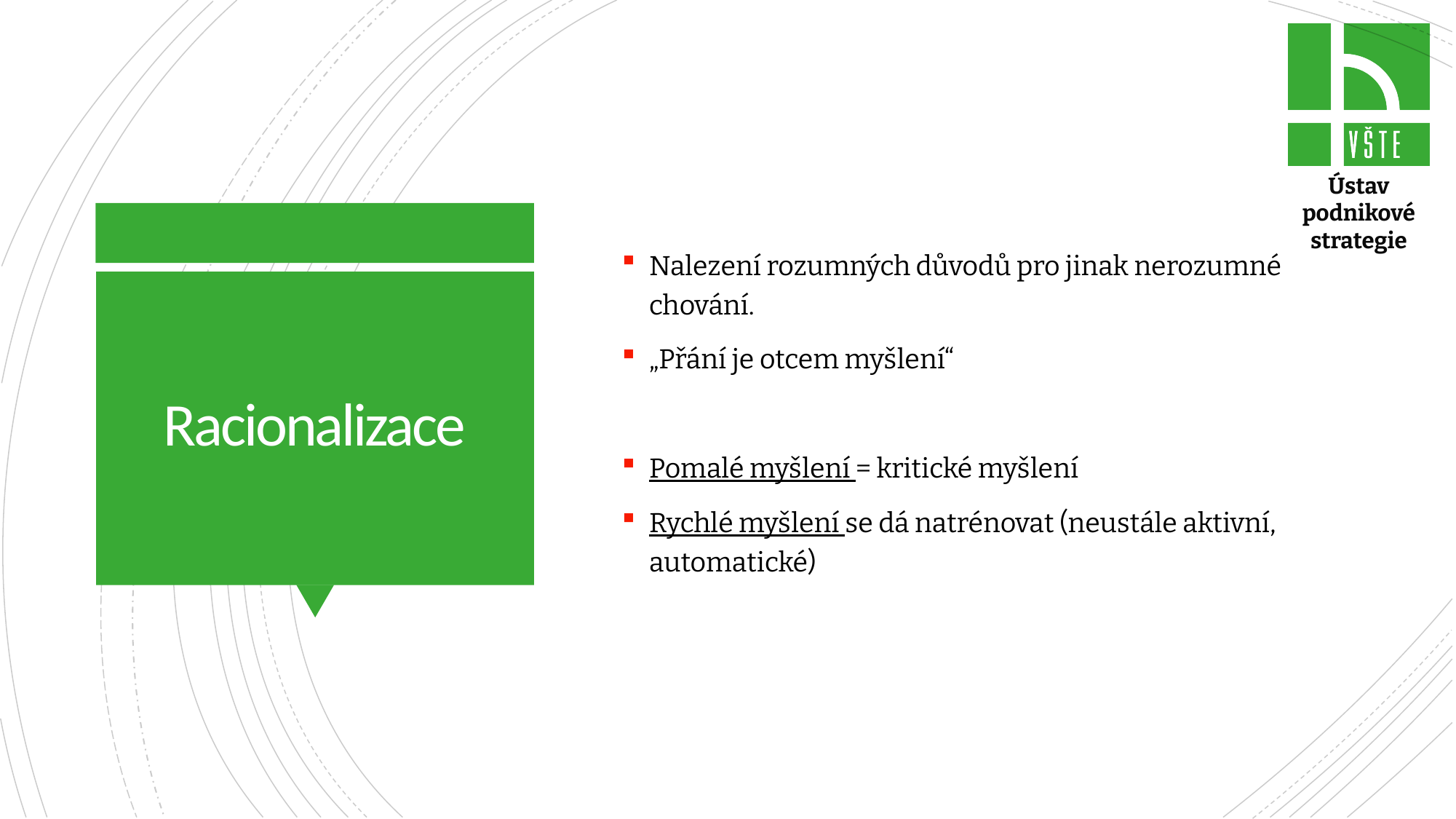

Nalezení rozumných důvodů pro jinak nerozumné chování.
„Přání je otcem myšlení“

Pomalé myšlení = kritické myšlení
Rychlé myšlení se dá natrénovat (neustále aktivní, automatické)
# Racionalizace